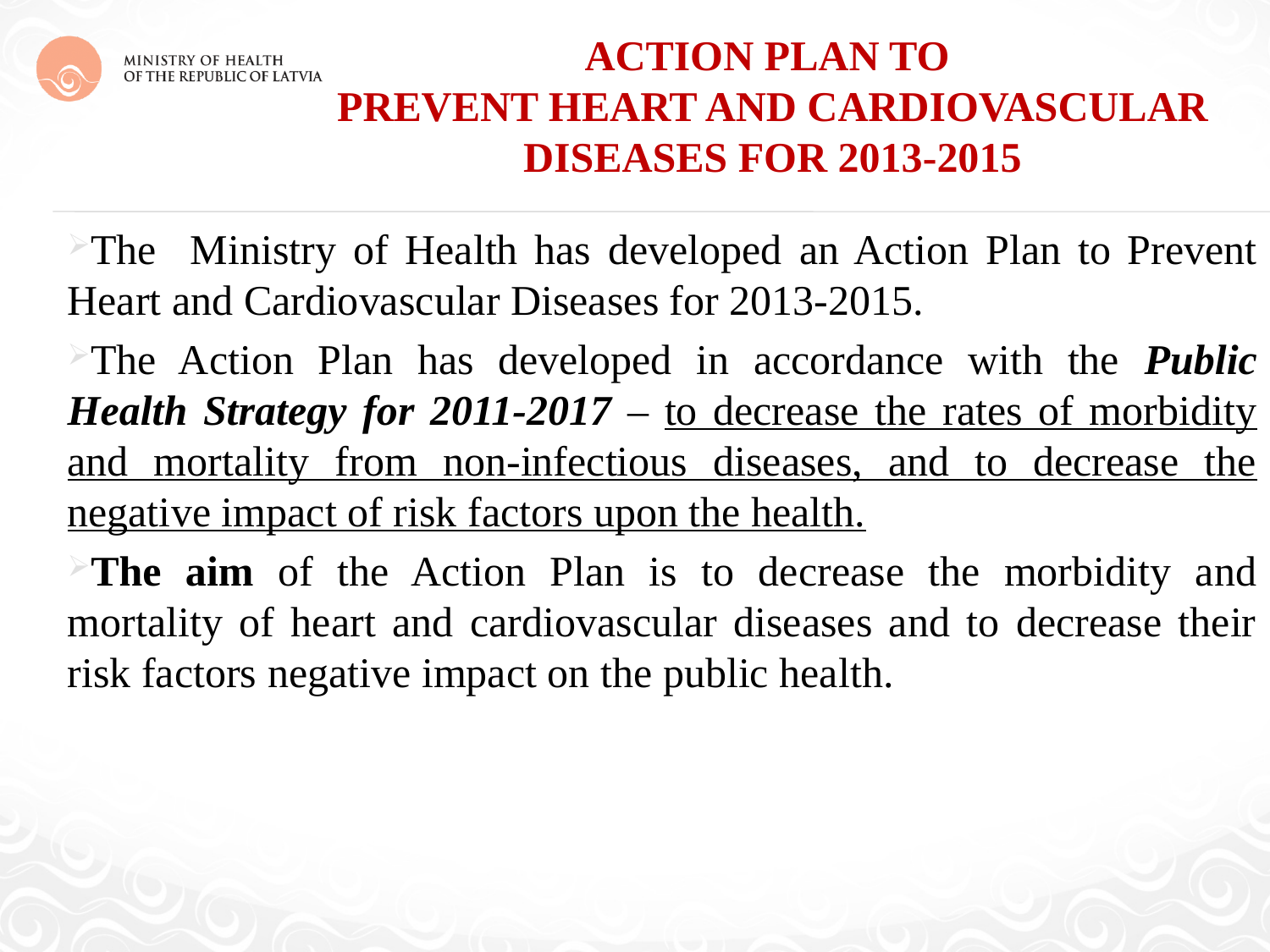

# Action Plan to Prevent Heart and Cardiovascular Diseases for 2013-2015
The  Ministry of Health has developed an Action Plan to Prevent Heart and Cardiovascular Diseases for 2013-2015.
The Action Plan has developed in accordance with the Public Health Strategy for 2011-2017 – to decrease the rates of morbidity and mortality from non-infectious diseases, and to decrease the negative impact of risk factors upon the health.
The aim of the Action Plan is to decrease the morbidity and mortality of heart and cardiovascular diseases and to decrease their risk factors negative impact on the public health.